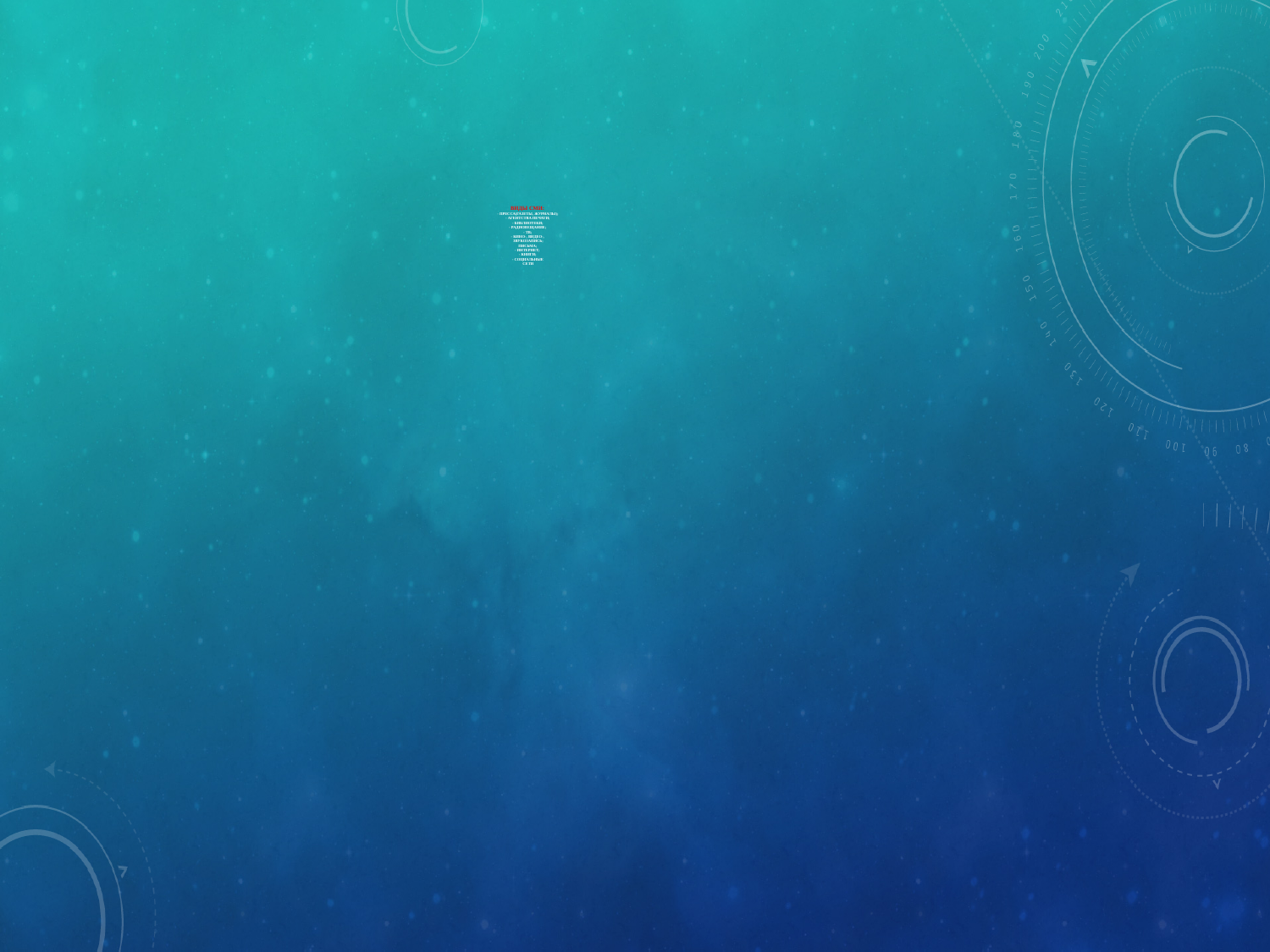

# Виды сми: - Пресса(газеты, журналы); - агентства печати; - библиотеки; - Радиовещание; - ТВ; - Кино-, видео-, звукозапись; письма; - Интернет; - книги; - Социальные сети